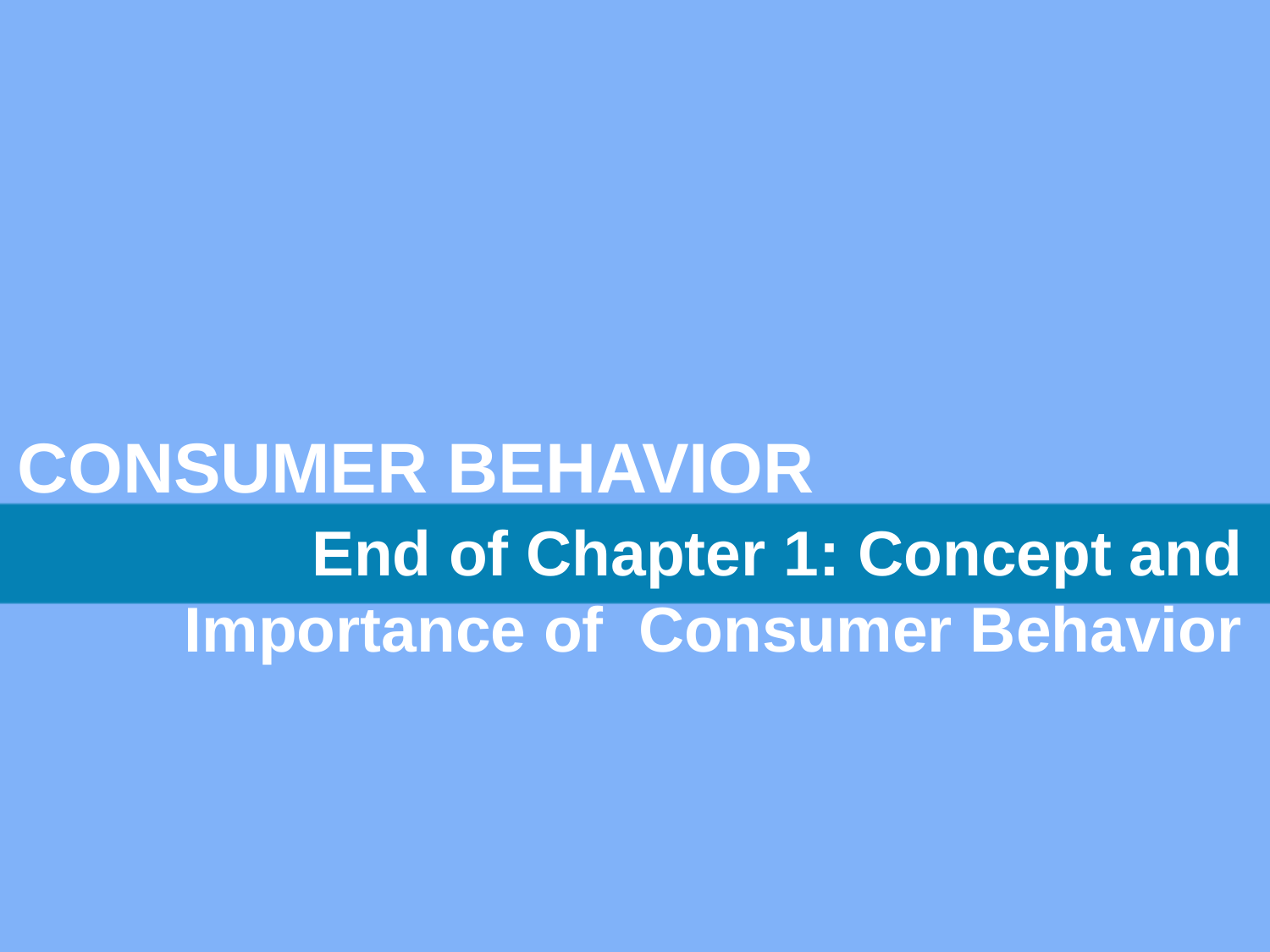

CONSUMER BEHAVIOR
End of Chapter 1: Concept and Importance of  Consumer Behavior